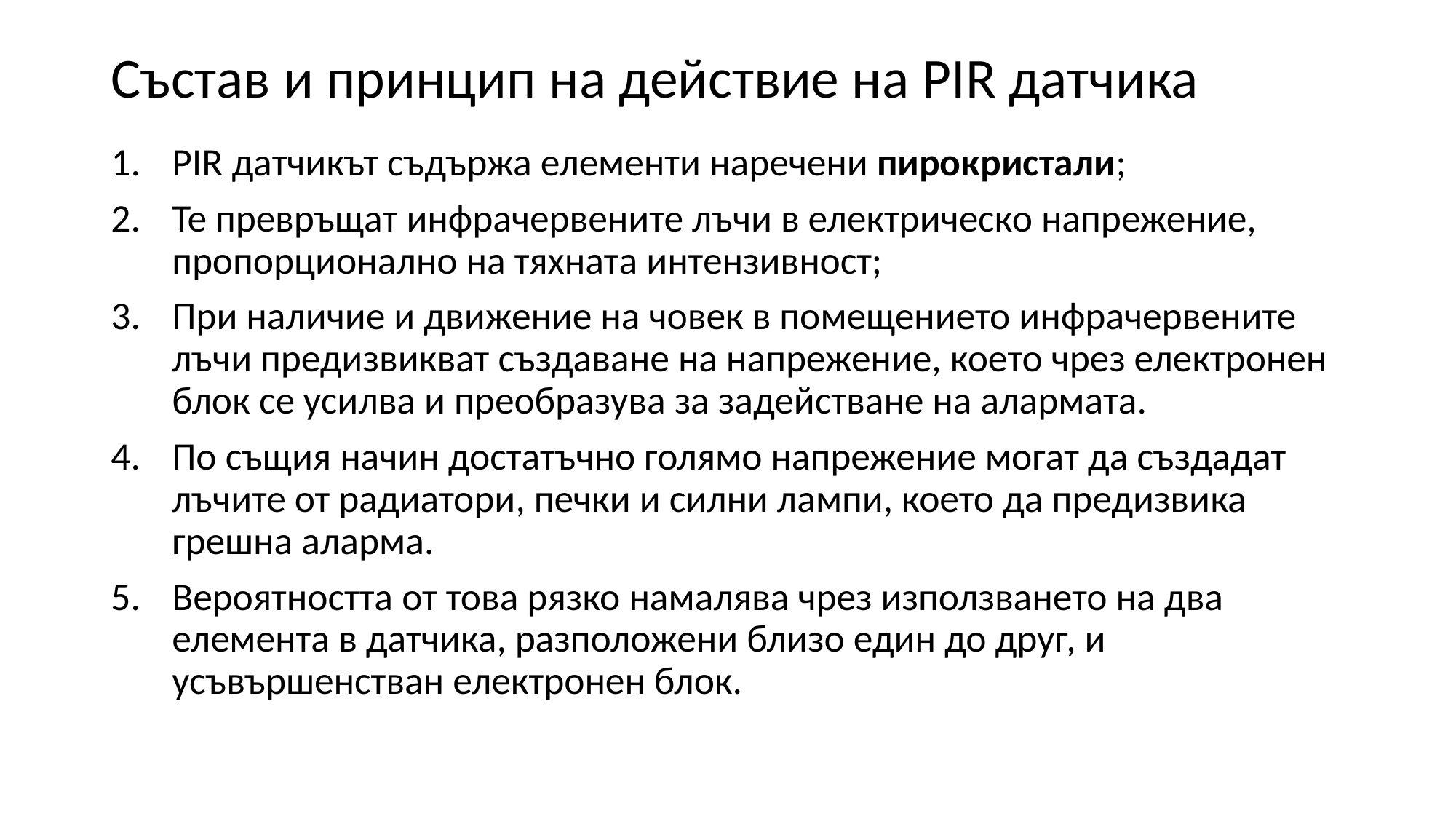

# Състав и принцип на действие на PIR датчика
PIR датчикът съдържа елементи наречени пирокристали;
Те превръщат инфрачервените лъчи в електрическо напрежение, пропорционално на тяхната интензивност;
При наличие и движение на човек в помещението инфрачервените лъчи предизвикват създаване на напрежение, което чрез електронен блок се усилва и преобразува за задействане на алармата.
По същия начин достатъчно голямо напрежение могат да създадат лъчите от радиатори, печки и силни лампи, което да предизвика грешна аларма.
Вероятността от това рязко намалява чрез използването на два елемента в датчика, разположени близо един до друг, и усъвършенстван електронен блок.